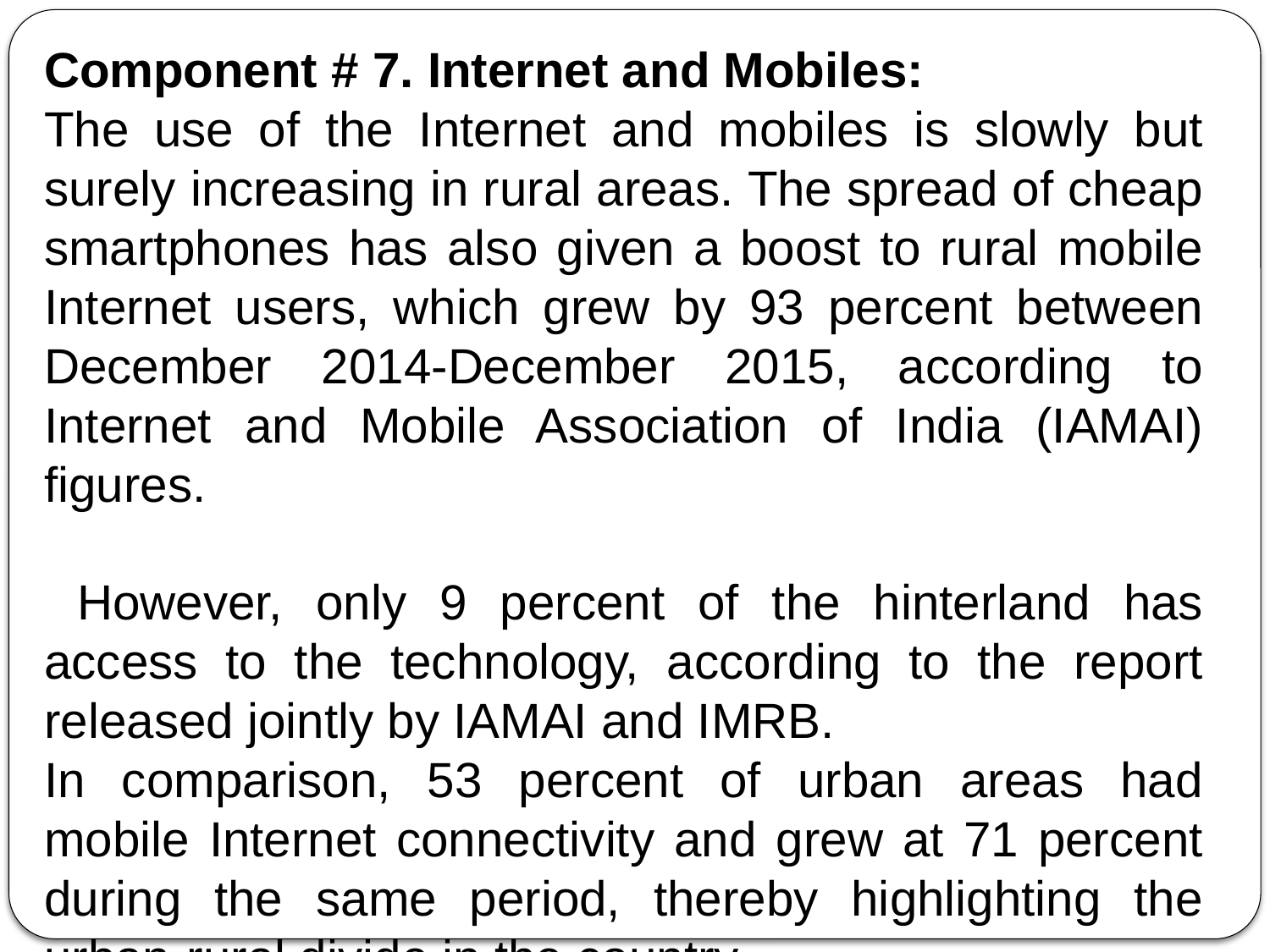

Component # 7. Internet and Mobiles:
The use of the Internet and mobiles is slowly but surely increasing in rural areas. The spread of cheap smartphones has also given a boost to rural mobile Internet users, which grew by 93 percent between December 2014-December 2015, according to Internet and Mobile Association of India (IAMAI) figures.

 However, only 9 percent of the hinterland has access to the technology, according to the report released jointly by IAMAI and IMRB.
In comparison, 53 percent of urban areas had mobile Internet connectivity and grew at 71 percent during the same period, thereby highlighting the urban-rural divide in the country.